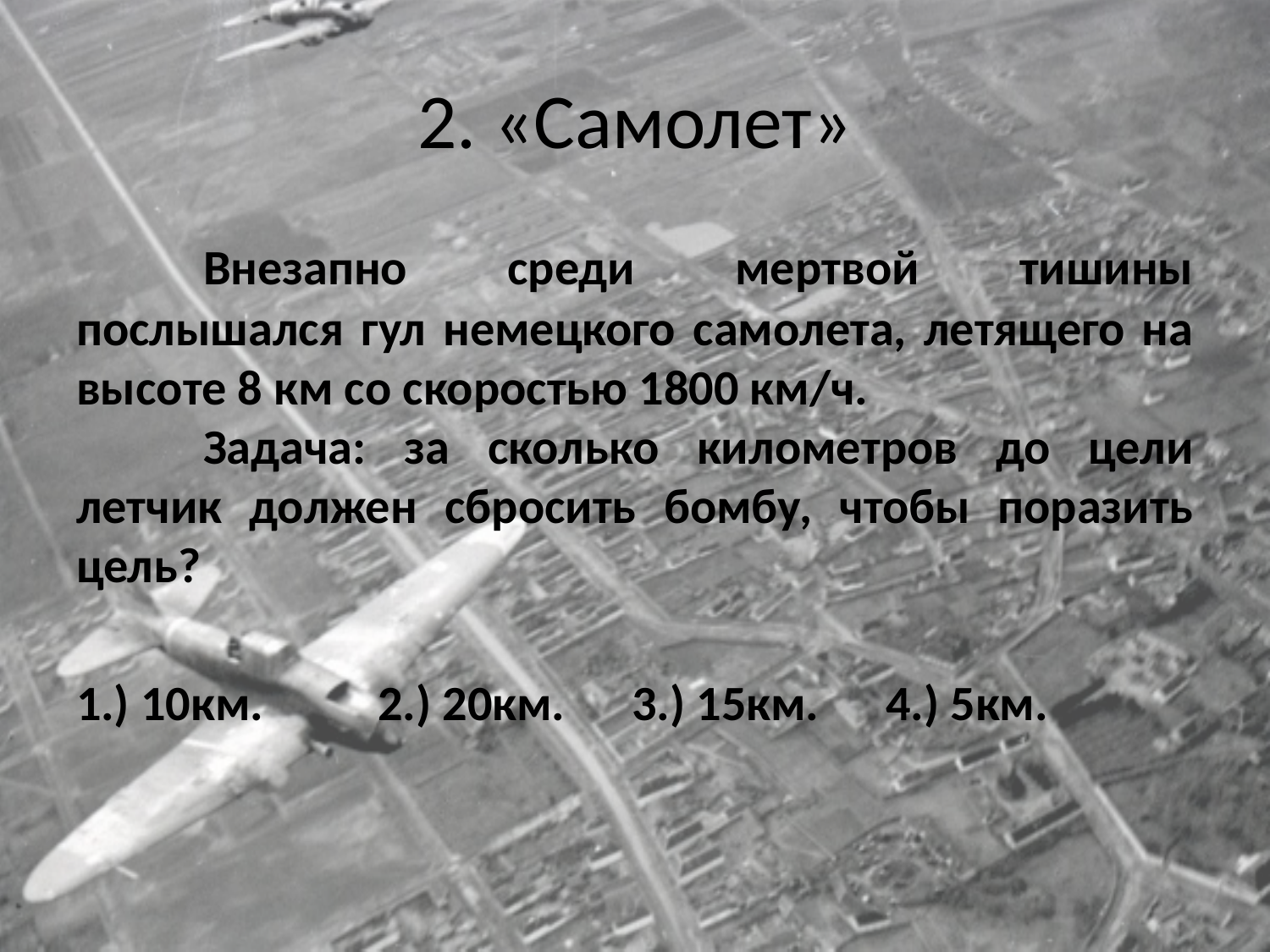

# 2. «Самолет»
	Внезапно среди мертвой тишины послышался гул немецкого самолета, летящего на высоте 8 км со скоростью 1800 км/ч.
	Задача: за сколько километров до цели летчик должен сбросить бомбу, чтобы поразить цель?

1.) 10км.	2.) 20км.	3.) 15км.	4.) 5км.